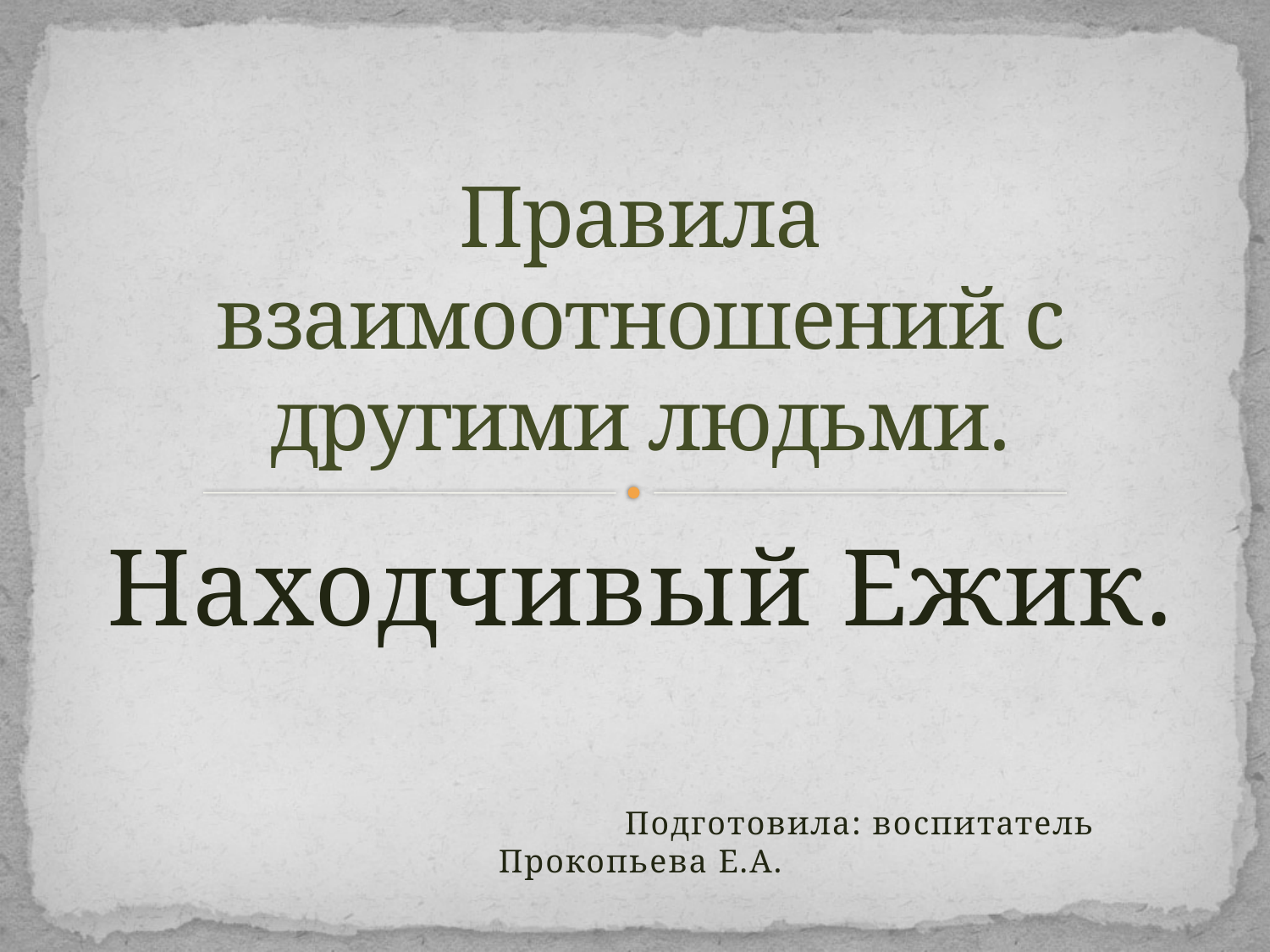

# Правила взаимоотношений с другими людьми.
Находчивый Ежик.

                                            Подготовила: воспитатель Прокопьева Е.А.